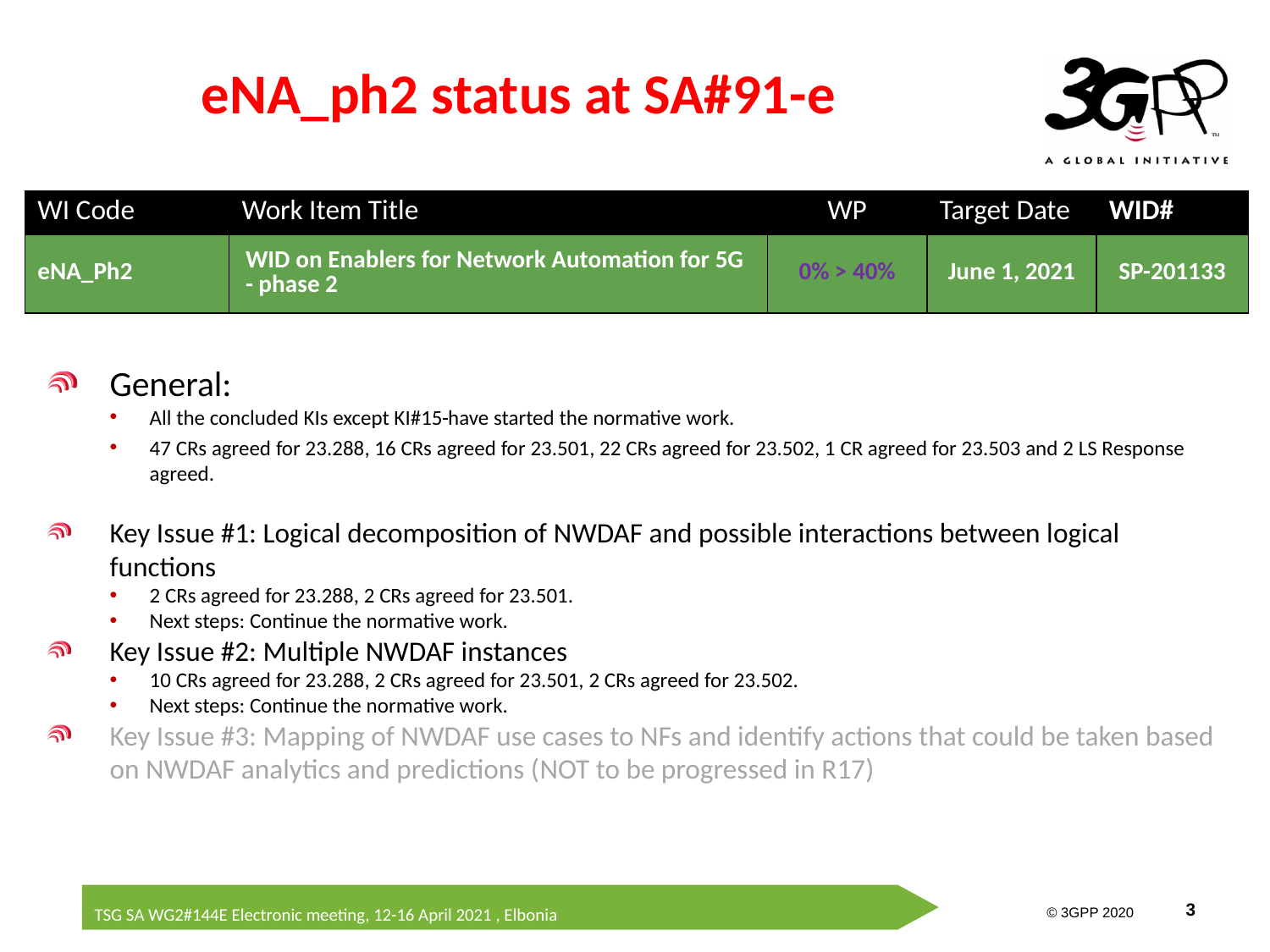

# eNA_ph2 status at SA#91-e
| WI Code | Work Item Title | WP | Target Date | WID# |
| --- | --- | --- | --- | --- |
| eNA\_Ph2 | WID on Enablers for Network Automation for 5G - phase 2 | 0% > 40% | June 1, 2021 | SP-201133 |
General:
All the concluded KIs except KI#15 have started the normative work.
47 CRs agreed for 23.288, 16 CRs agreed for 23.501, 22 CRs agreed for 23.502, 1 CR agreed for 23.503 and 2 LS Response  agreed.

Key Issue #1: Logical decomposition of NWDAF and possible interactions between logical functions
2 CRs agreed for 23.288, 2 CRs agreed for 23.501.
Next steps: Continue the normative work.
Key Issue #2: Multiple NWDAF instances
10 CRs agreed for 23.288, 2 CRs agreed for 23.501, 2 CRs agreed for 23.502.
Next steps: Continue the normative work.
Key Issue #3: Mapping of NWDAF use cases to NFs and identify actions that could be taken based on NWDAF analytics and predictions (NOT to be progressed in R17)